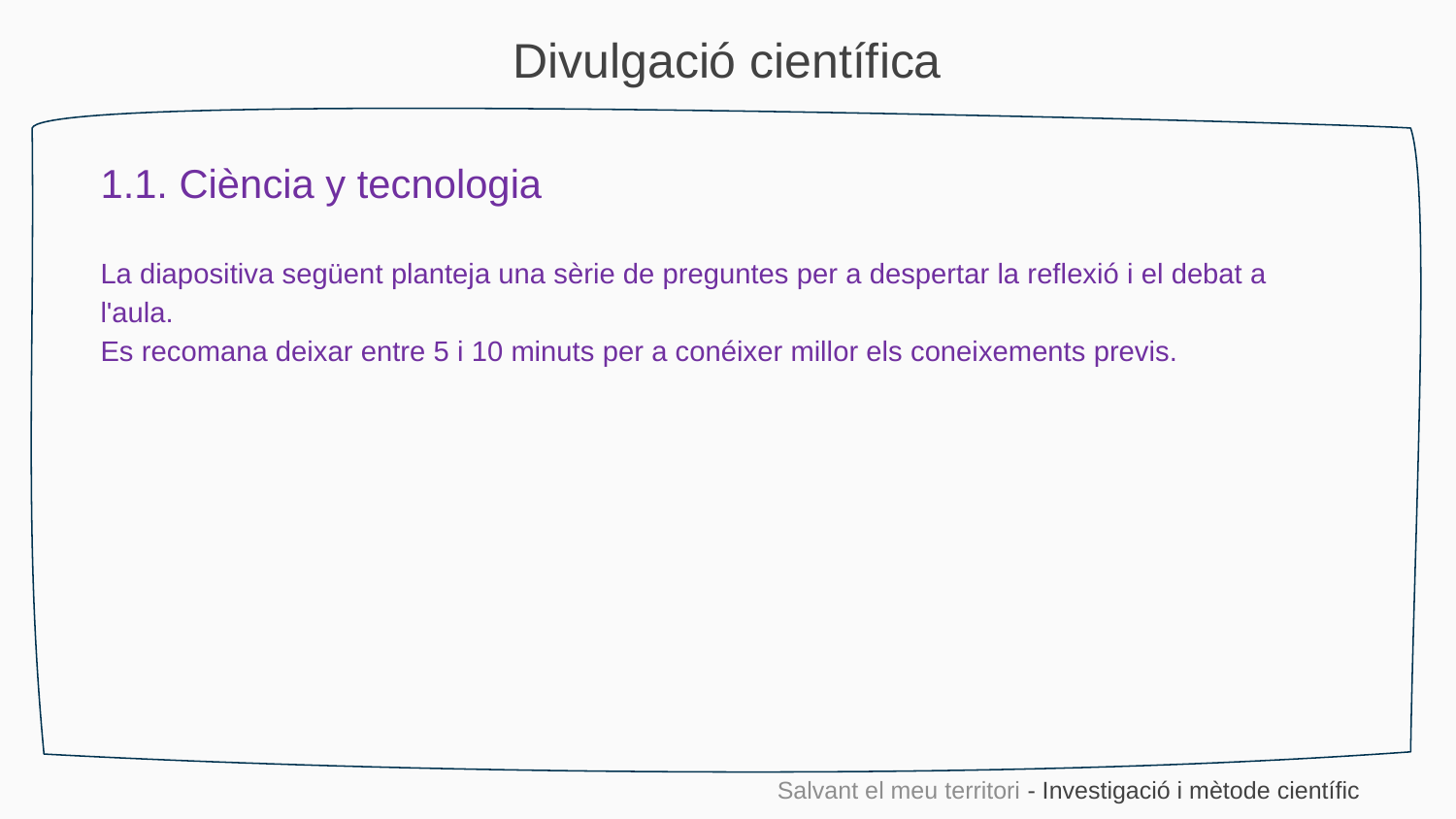

Divulgació científica

1.1. Ciència y tecnologia
La diapositiva següent planteja una sèrie de preguntes per a despertar la reflexió i el debat a
l'aula.
Es recomana deixar entre 5 i 10 minuts per a conéixer millor els coneixements previs.

Salvant el meu territori - Investigació i mètode científic